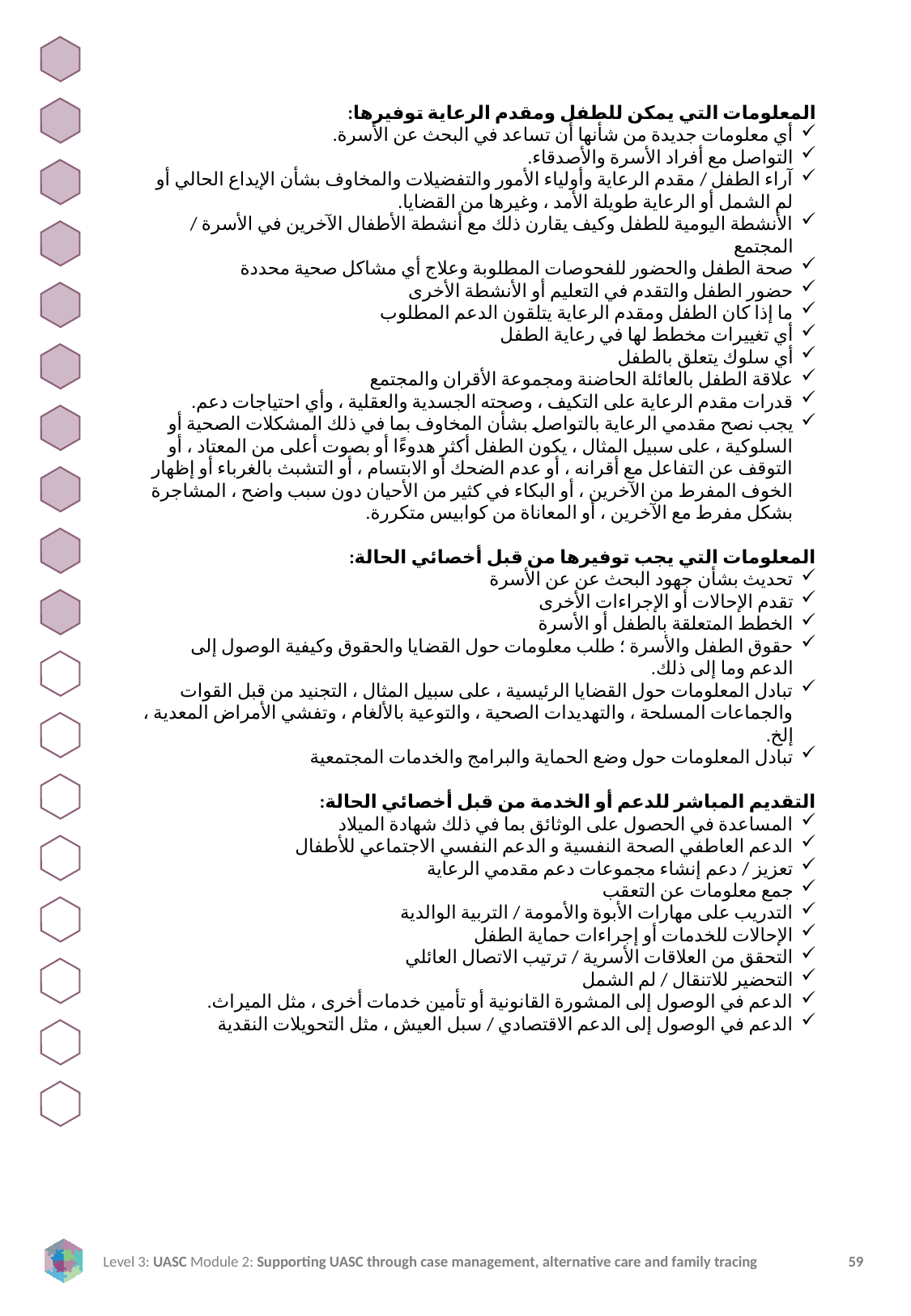

المعلومات التي يمكن للطفل ومقدم الرعاية توفيرها:
أي معلومات جديدة من شأنها أن تساعد في البحث عن الأسرة.
التواصل مع أفراد الأسرة والأصدقاء.
آراء الطفل / مقدم الرعاية وأولياء الأمور والتفضيلات والمخاوف بشأن الإيداع الحالي أو لم الشمل أو الرعاية طويلة الأمد ، وغيرها من القضايا.
الأنشطة اليومية للطفل وكيف يقارن ذلك مع أنشطة الأطفال الآخرين في الأسرة / المجتمع
صحة الطفل والحضور للفحوصات المطلوبة وعلاج أي مشاكل صحية محددة
حضور الطفل والتقدم في التعليم أو الأنشطة الأخرى
ما إذا كان الطفل ومقدم الرعاية يتلقون الدعم المطلوب
أي تغييرات مخطط لها في رعاية الطفل
أي سلوك يتعلق بالطفل
علاقة الطفل بالعائلة الحاضنة ومجموعة الأقران والمجتمع
قدرات مقدم الرعاية على التكيف ، وصحته الجسدية والعقلية ، وأي احتياجات دعم.
يجب نصح مقدمي الرعاية بالتواصل بشأن المخاوف بما في ذلك المشكلات الصحية أو السلوكية ، على سبيل المثال ، يكون الطفل أكثر هدوءًا أو بصوت أعلى من المعتاد ، أو التوقف عن التفاعل مع أقرانه ، أو عدم الضحك أو الابتسام ، أو التشبث بالغرباء أو إظهار الخوف المفرط من الآخرين ، أو البكاء في كثير من الأحيان دون سبب واضح ، المشاجرة بشكل مفرط مع الآخرين ، أو المعاناة من كوابيس متكررة.

المعلومات التي يجب توفيرها من قبل أخصائي الحالة:
تحديث بشأن جهود البحث عن عن الأسرة
تقدم الإحالات أو الإجراءات الأخرى
الخطط المتعلقة بالطفل أو الأسرة
حقوق الطفل والأسرة ؛ طلب معلومات حول القضايا والحقوق وكيفية الوصول إلى الدعم وما إلى ذلك.
تبادل المعلومات حول القضايا الرئيسية ، على سبيل المثال ، التجنيد من قبل القوات والجماعات المسلحة ، والتهديدات الصحية ، والتوعية بالألغام ، وتفشي الأمراض المعدية ، إلخ.
تبادل المعلومات حول وضع الحماية والبرامج والخدمات المجتمعية

التقديم المباشر للدعم أو الخدمة من قبل أخصائي الحالة:
المساعدة في الحصول على الوثائق بما في ذلك شهادة الميلاد
الدعم العاطفي الصحة النفسية و الدعم النفسي الاجتماعي للأطفال
تعزيز / دعم إنشاء مجموعات دعم مقدمي الرعاية
جمع معلومات عن التعقب
التدريب على مهارات الأبوة والأمومة / التربية الوالدية
الإحالات للخدمات أو إجراءات حماية الطفل
التحقق من العلاقات الأسرية / ترتيب الاتصال العائلي
التحضير للاتنقال / لم الشمل
الدعم في الوصول إلى المشورة القانونية أو تأمين خدمات أخرى ، مثل الميراث.
الدعم في الوصول إلى الدعم الاقتصادي / سبل العيش ، مثل التحويلات النقدية